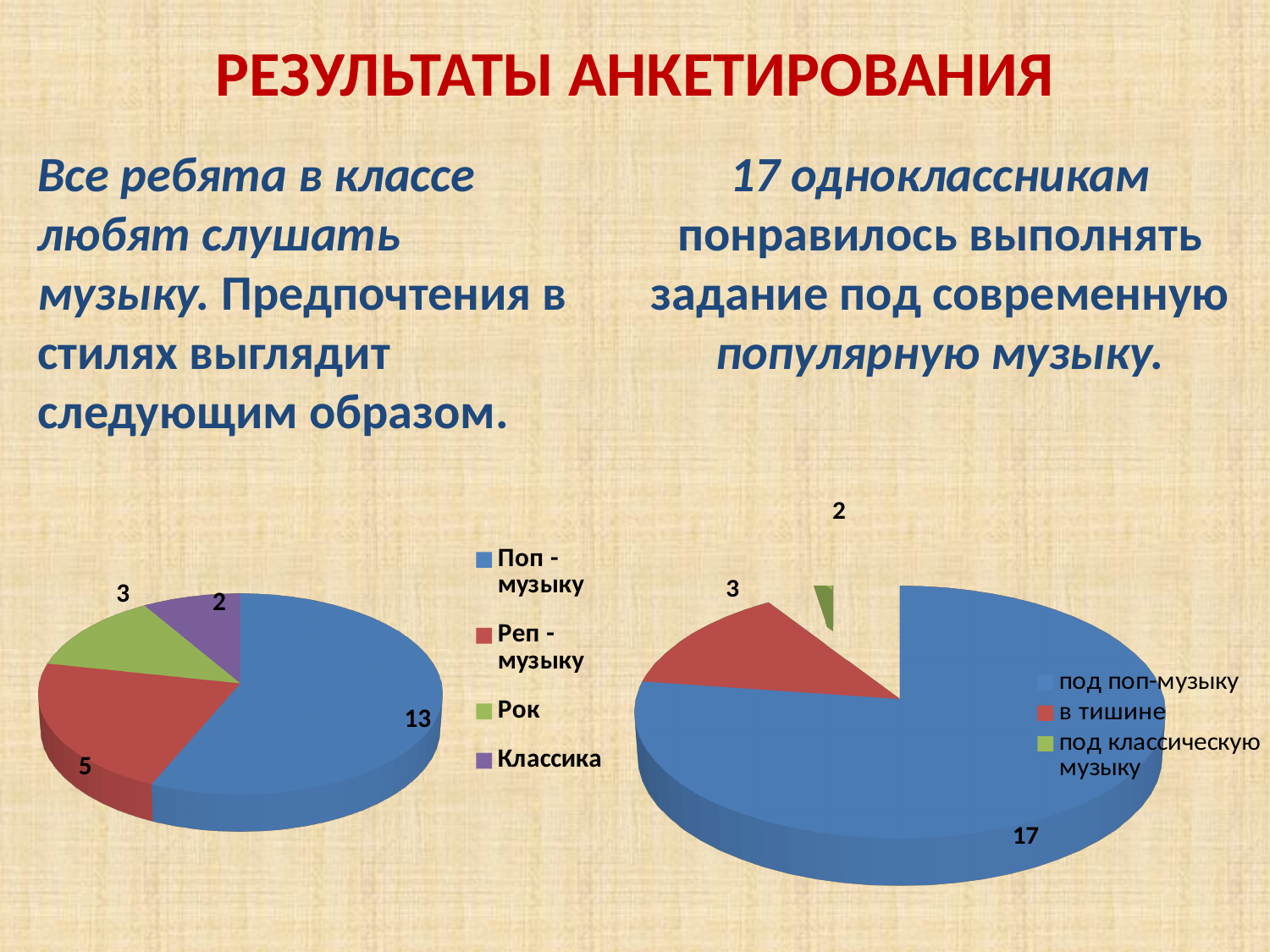

РЕЗУЛЬТАТЫ АНКЕТИРОВАНИЯ
Все ребята в классе  любят слушать  музыку. Предпочтения в стилях выглядит следующим образом.
17 одноклассникам понравилось выполнять задание под современную популярную музыку.

[unsupported chart]

[unsupported chart]